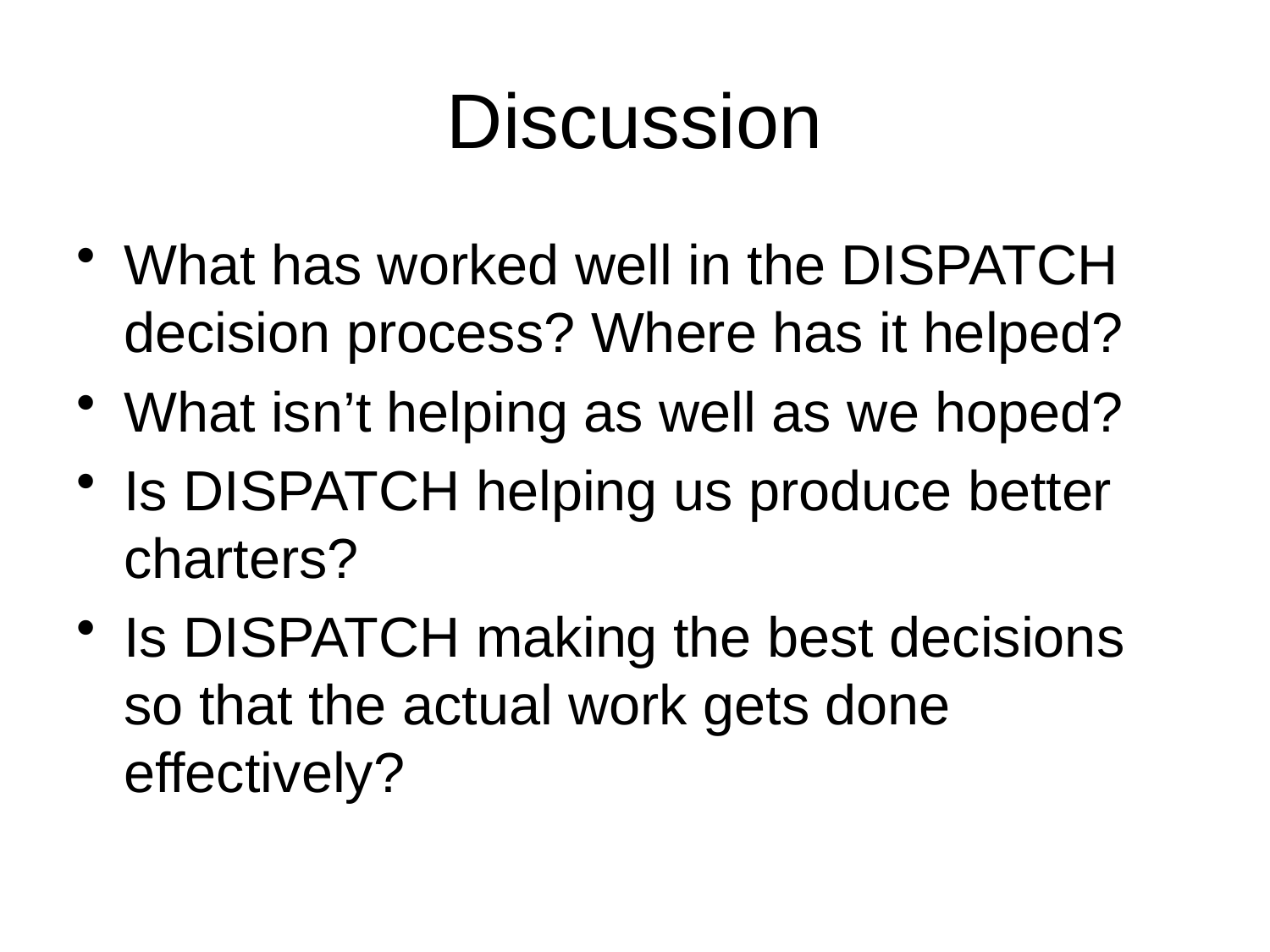

# Discussion
What has worked well in the DISPATCH decision process? Where has it helped?
What isn’t helping as well as we hoped?
Is DISPATCH helping us produce better charters?
Is DISPATCH making the best decisions so that the actual work gets done effectively?